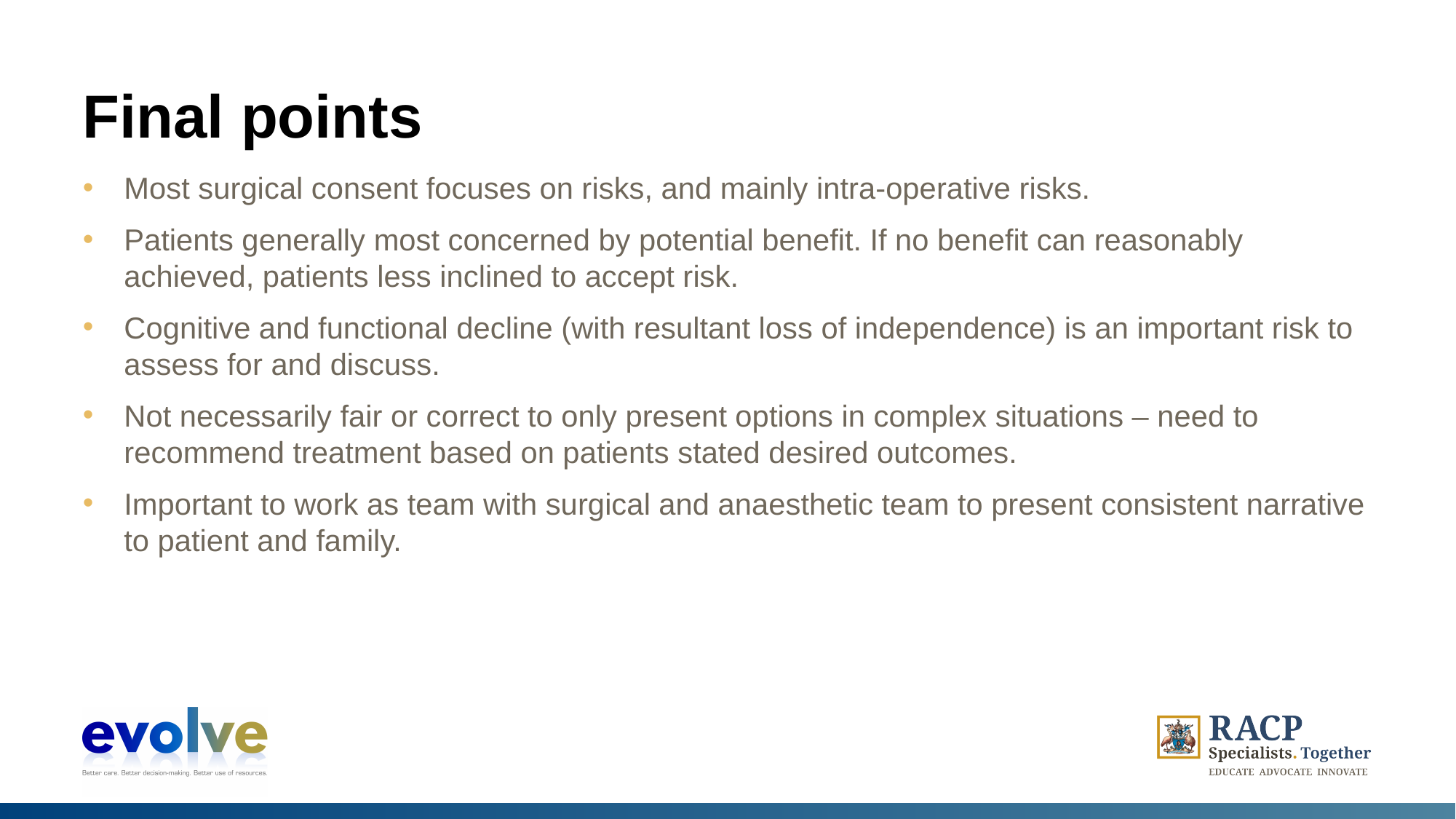

# Final points
Most surgical consent focuses on risks, and mainly intra-operative risks.
Patients generally most concerned by potential benefit. If no benefit can reasonably achieved, patients less inclined to accept risk.
Cognitive and functional decline (with resultant loss of independence) is an important risk to assess for and discuss.
Not necessarily fair or correct to only present options in complex situations – need to recommend treatment based on patients stated desired outcomes.
Important to work as team with surgical and anaesthetic team to present consistent narrative to patient and family.